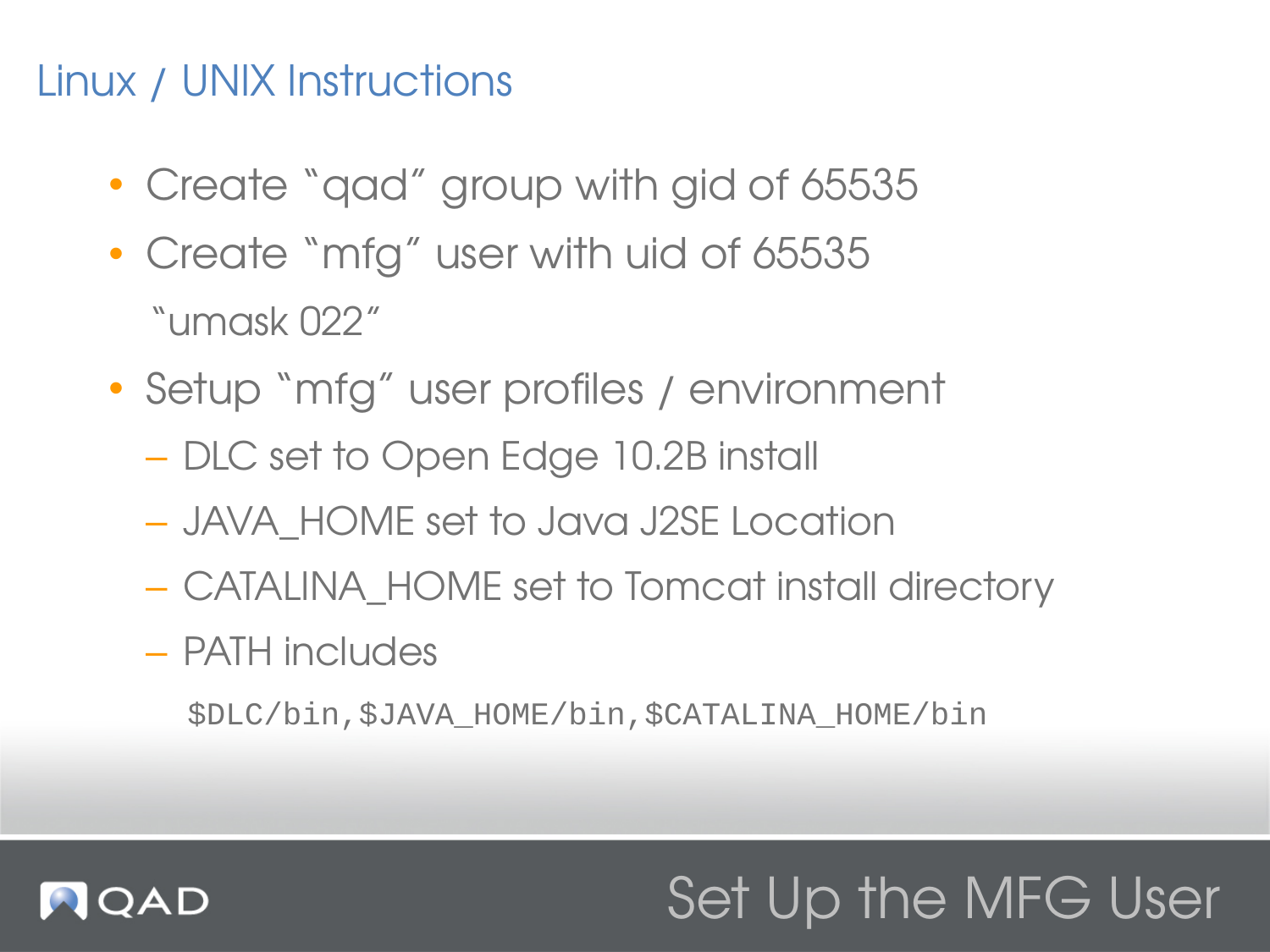

Linux / UNIX Instructions
Create “qad” group with gid of 65535
Create “mfg” user with uid of 65535
“umask 022”
Setup “mfg” user profiles / environment
DLC set to Open Edge 10.2B install
JAVA_HOME set to Java J2SE Location
CATALINA_HOME set to Tomcat install directory
PATH includes
$DLC/bin,$JAVA_HOME/bin,$CATALINA_HOME/bin

# Set Up the MFG User